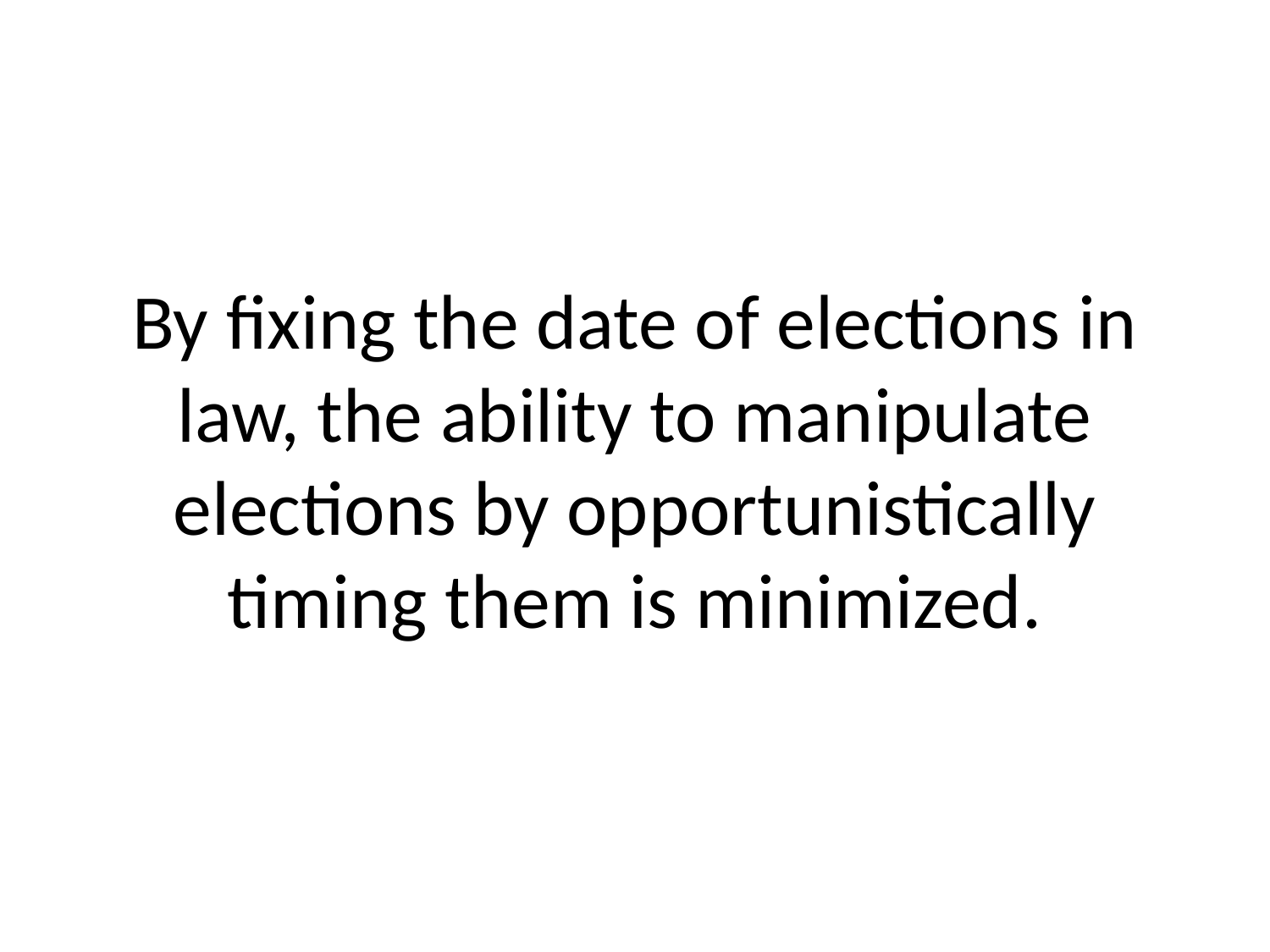

# By fixing the date of elections in law, the ability to manipulate elections by opportunistically timing them is minimized.